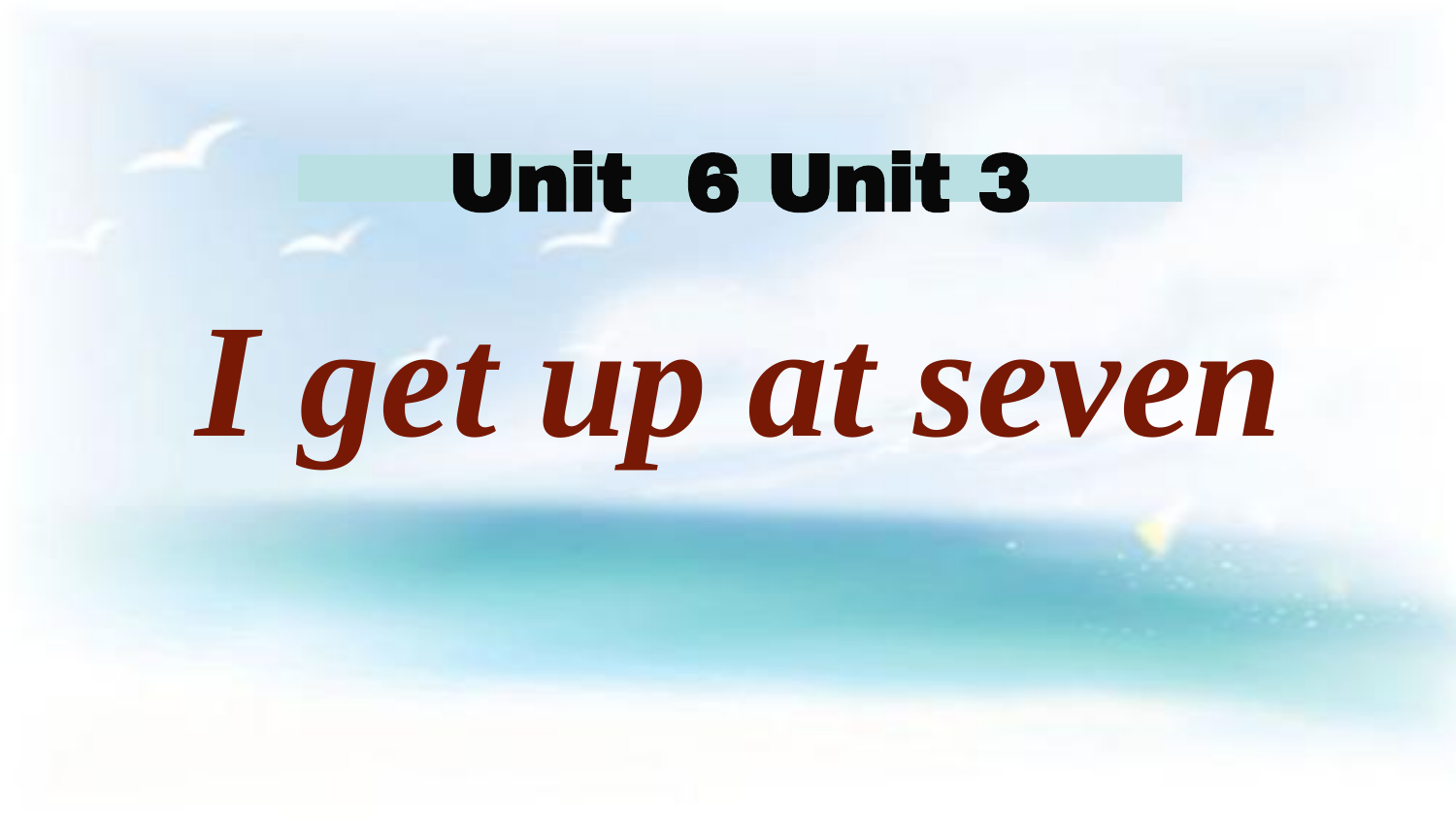

# Unit  6 Unit 3
I get up at seven